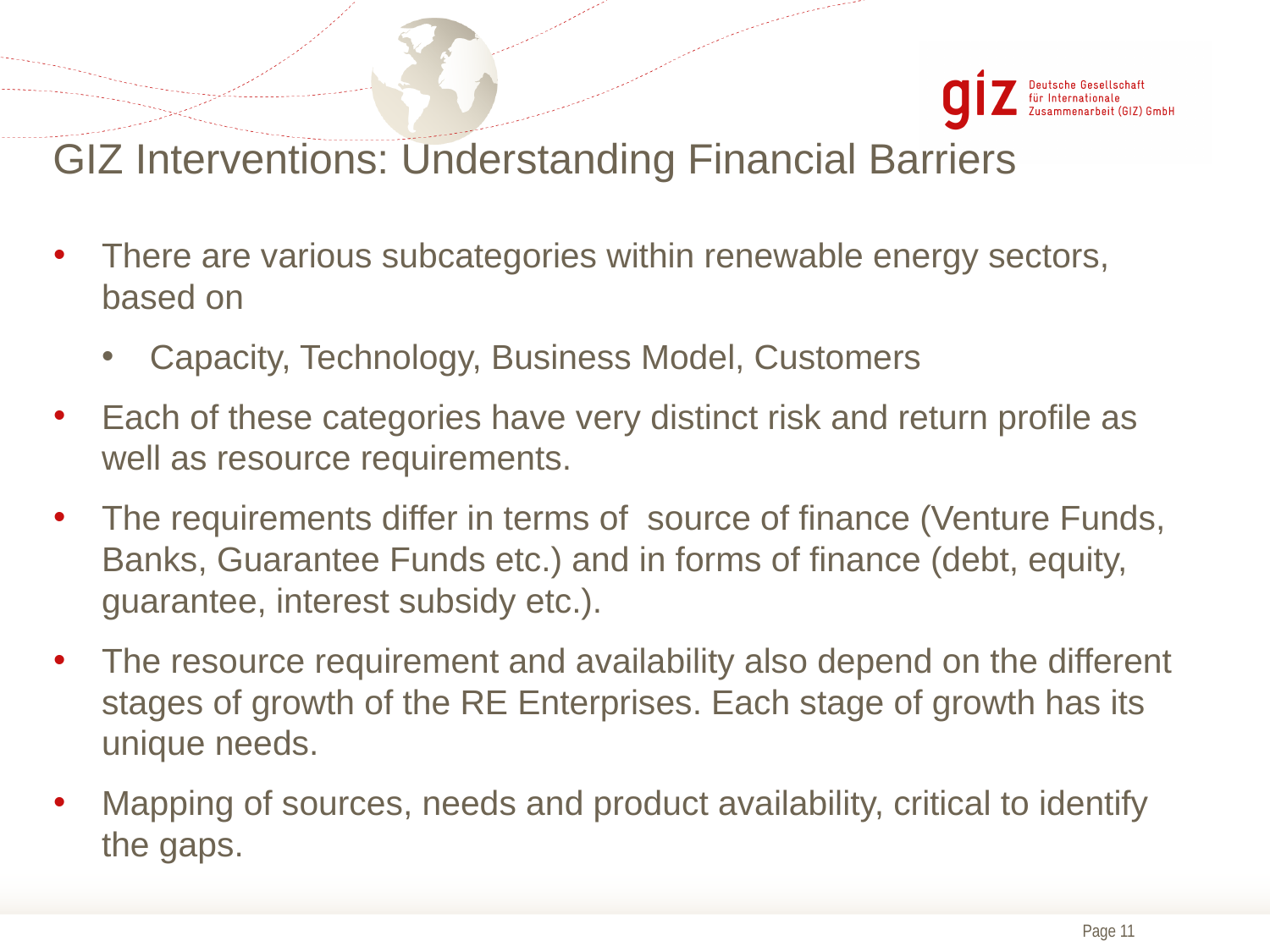

# GIZ Interventions: Understanding Financial Barriers
There are various subcategories within renewable energy sectors, based on
Capacity, Technology, Business Model, Customers
Each of these categories have very distinct risk and return profile as well as resource requirements.
The requirements differ in terms of  source of finance (Venture Funds, Banks, Guarantee Funds etc.) and in forms of finance (debt, equity, guarantee, interest subsidy etc.).
The resource requirement and availability also depend on the different stages of growth of the RE Enterprises. Each stage of growth has its unique needs.
Mapping of sources, needs and product availability, critical to identify the gaps.